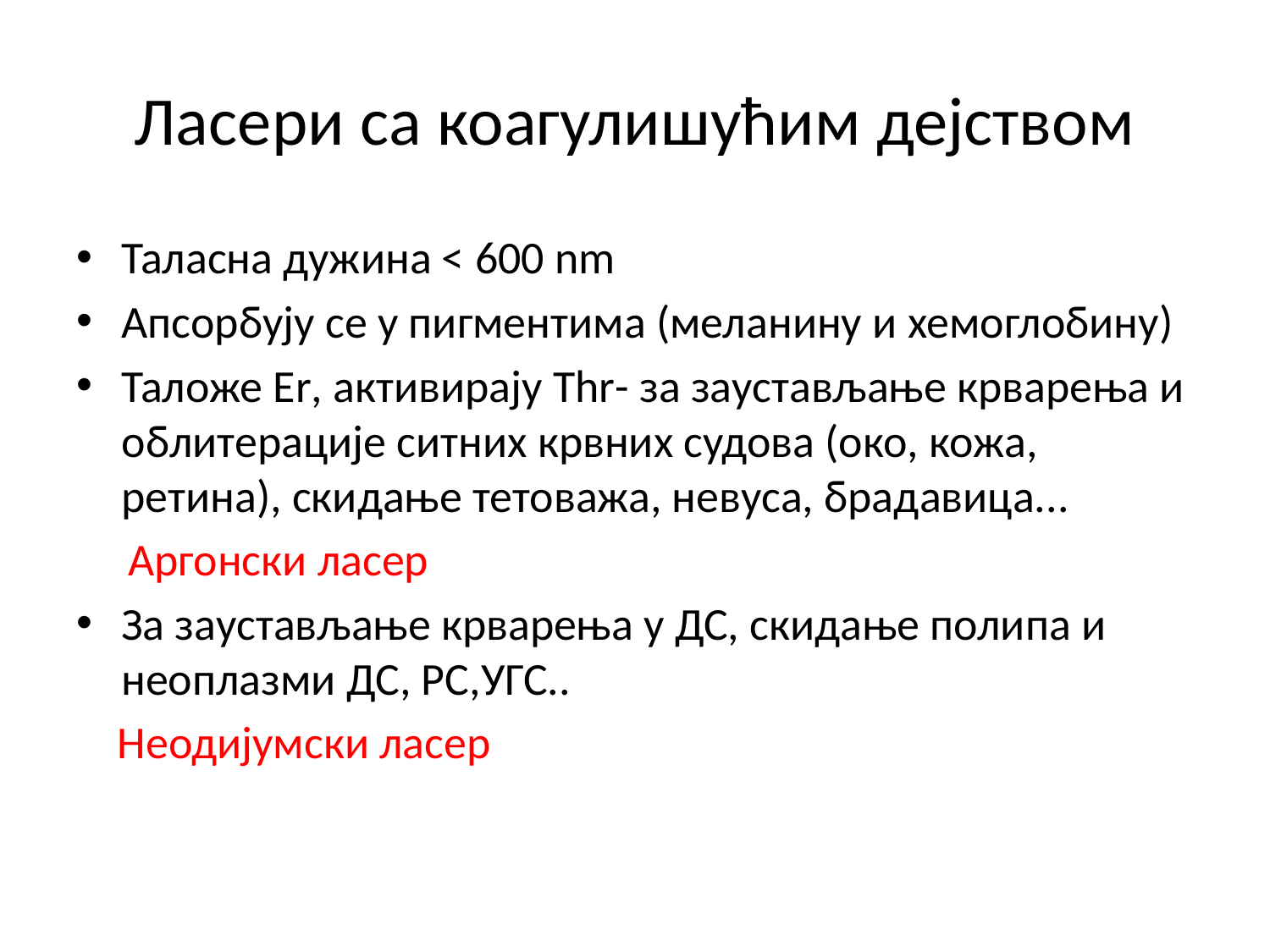

# Ласери са коагулишућим дејством
Таласна дужина < 600 nm
Апсорбују се у пигментима (меланину и хемоглобину)
Таложе Еr, активирају Тhr- за заустављање крварења и облитерације ситних крвних судова (око, кожа, ретина), скидање тетоважа, невуса, брадавица...
     Аргонски ласер
За заустављање крварења у ДС, скидање полипа и неоплазми ДС, РС,УГС..
    Неодијумски ласер